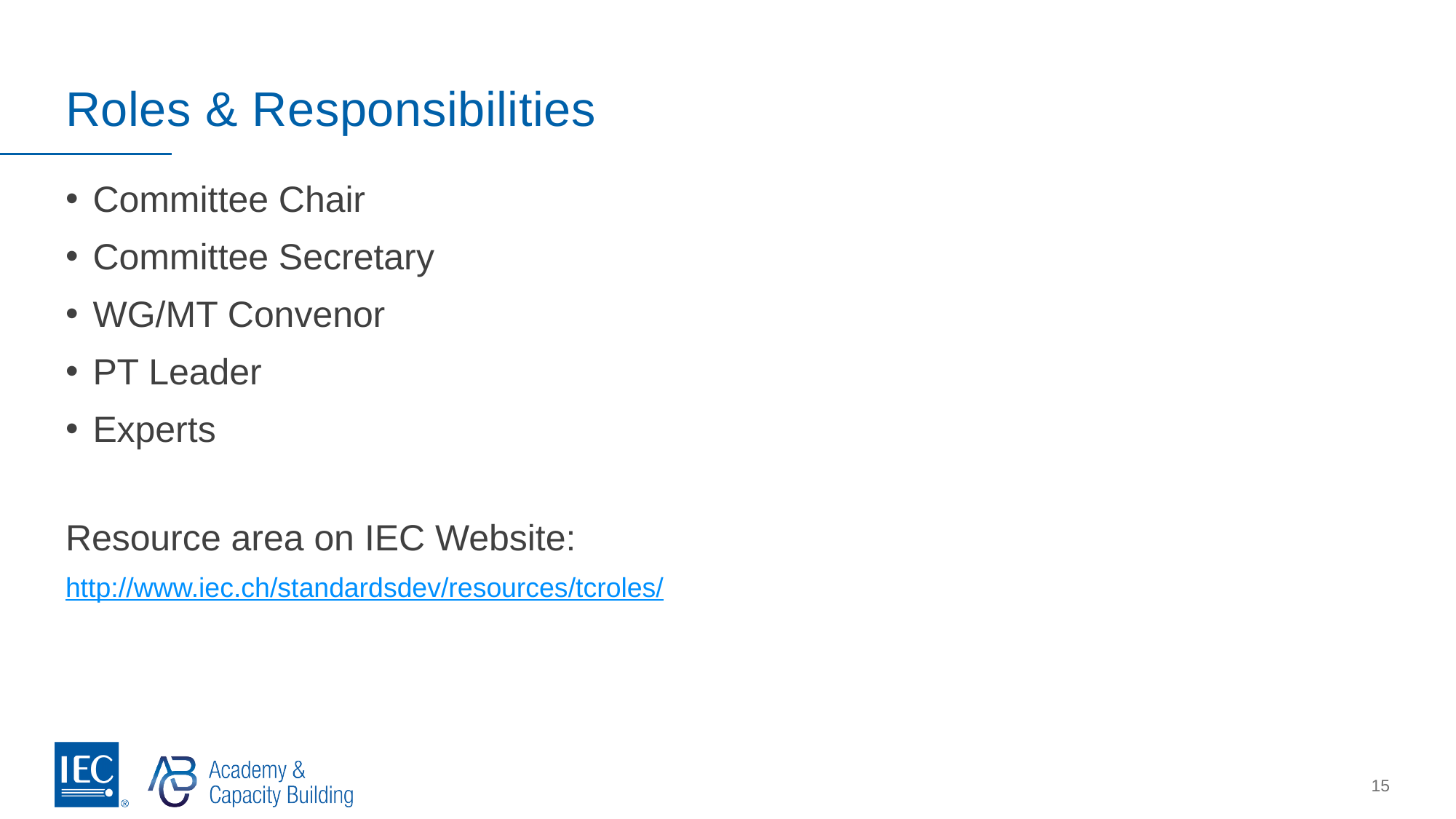

# Roles & Responsibilities
Committee Chair
Committee Secretary
WG/MT Convenor
PT Leader
Experts

Resource area on IEC Website:
http://www.iec.ch/standardsdev/resources/tcroles/

15